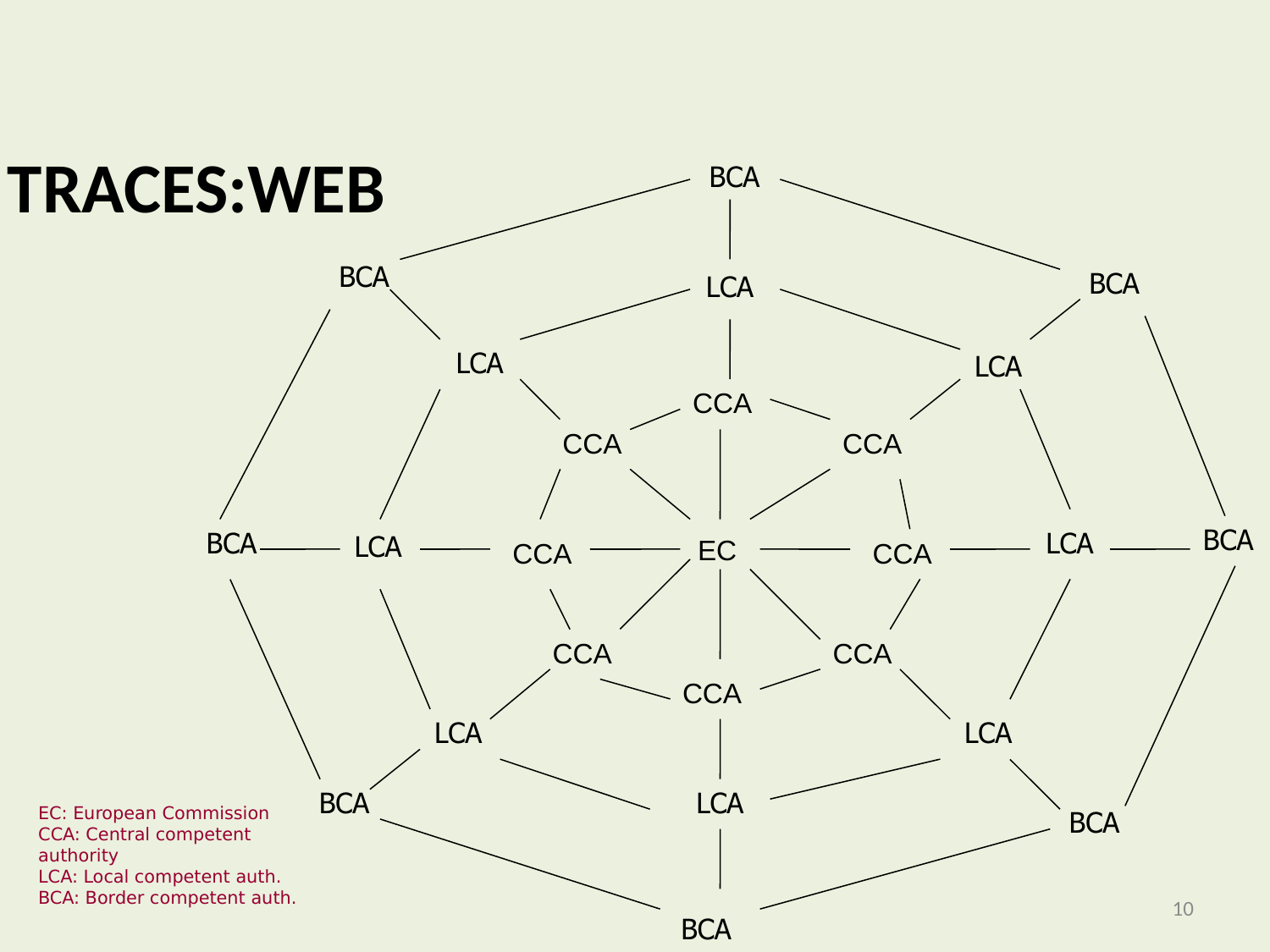

# TRACES:WEB
BCA

BCA
BCA
LCA

LCA
LCA

CCA

CCA
CCA

BCA
BCA
LCA
LCA
EC
CCA
CCA

CCA
CCA

CCA

LCA
LCA

BCA
LCA
EC: European Commission
CCA: Central competent authority
LCA: Local competent auth.
BCA: Border competent auth.
BCA

10
BCA